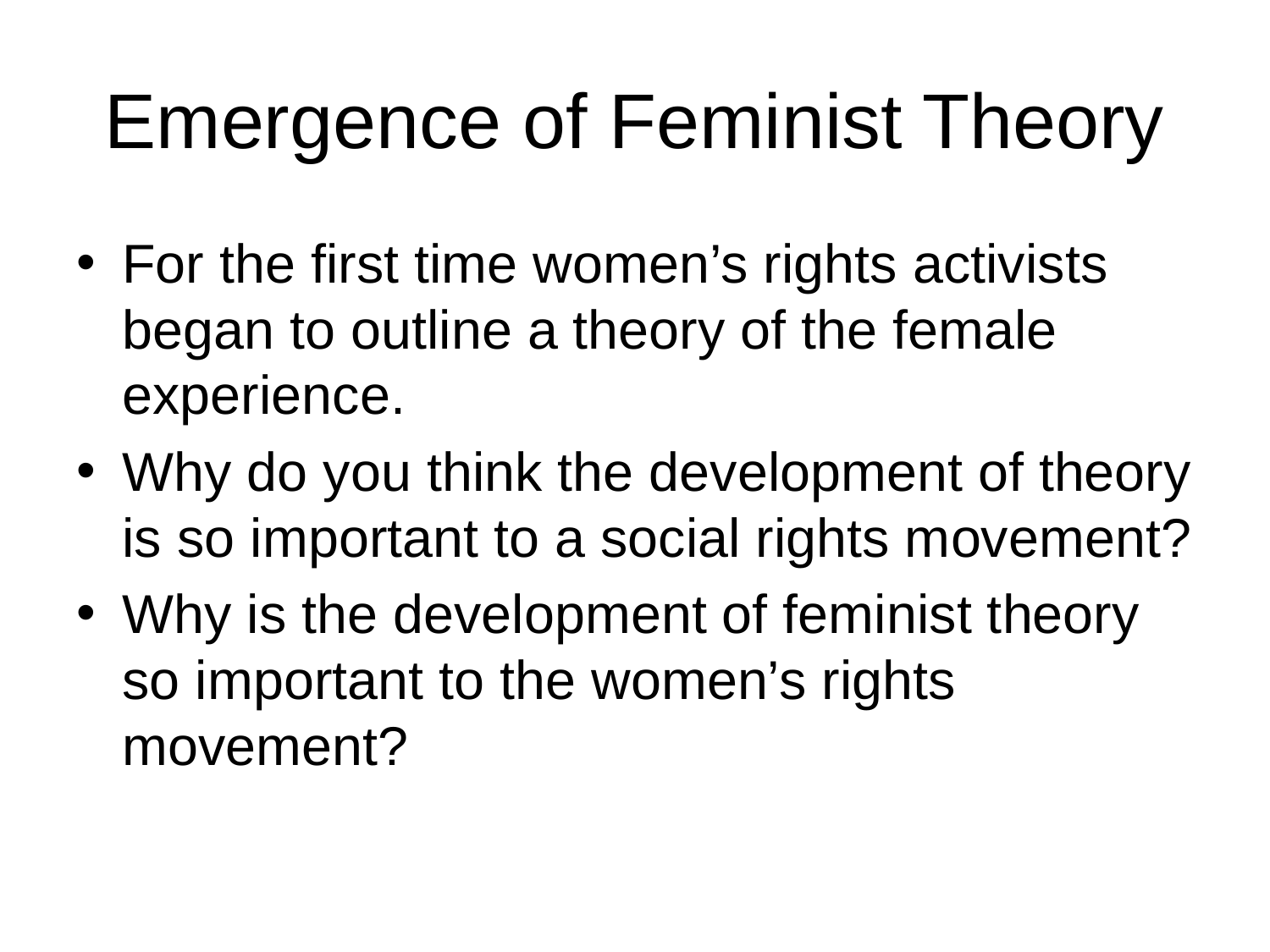

# Emergence of Feminist Theory
For the first time women’s rights activists began to outline a theory of the female experience.
Why do you think the development of theory is so important to a social rights movement?
Why is the development of feminist theory so important to the women’s rights movement?